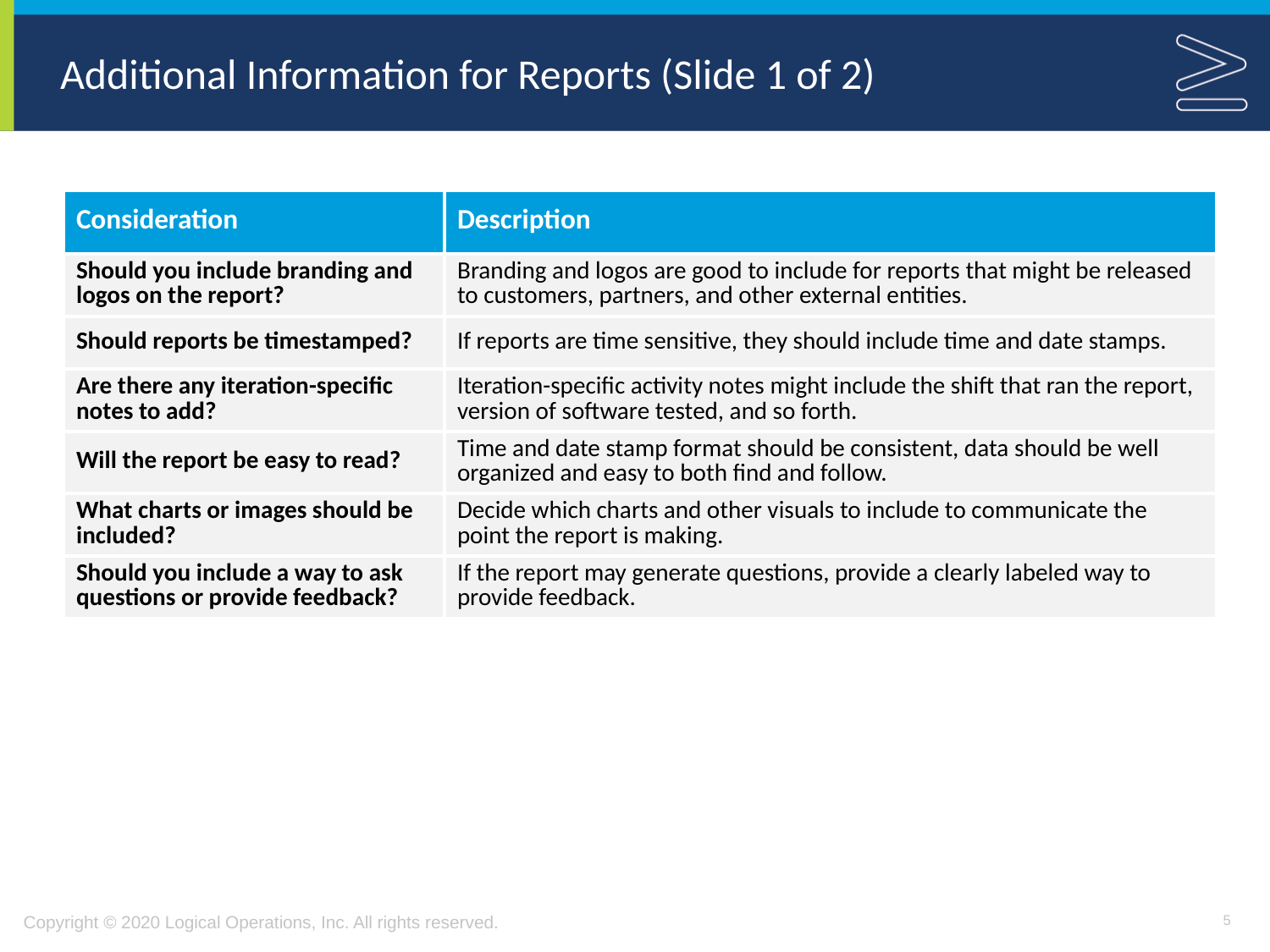

# Additional Information for Reports (Slide 1 of 2)
| Consideration | Description |
| --- | --- |
| Should you include branding and logos on the report? | Branding and logos are good to include for reports that might be released to customers, partners, and other external entities. |
| Should reports be timestamped? | If reports are time sensitive, they should include time and date stamps. |
| Are there any iteration-specific notes to add? | Iteration-specific activity notes might include the shift that ran the report, version of software tested, and so forth. |
| Will the report be easy to read? | Time and date stamp format should be consistent, data should be well organized and easy to both find and follow. |
| What charts or images should be included? | Decide which charts and other visuals to include to communicate the point the report is making. |
| Should you include a way to ask questions or provide feedback? | If the report may generate questions, provide a clearly labeled way to provide feedback. |
5